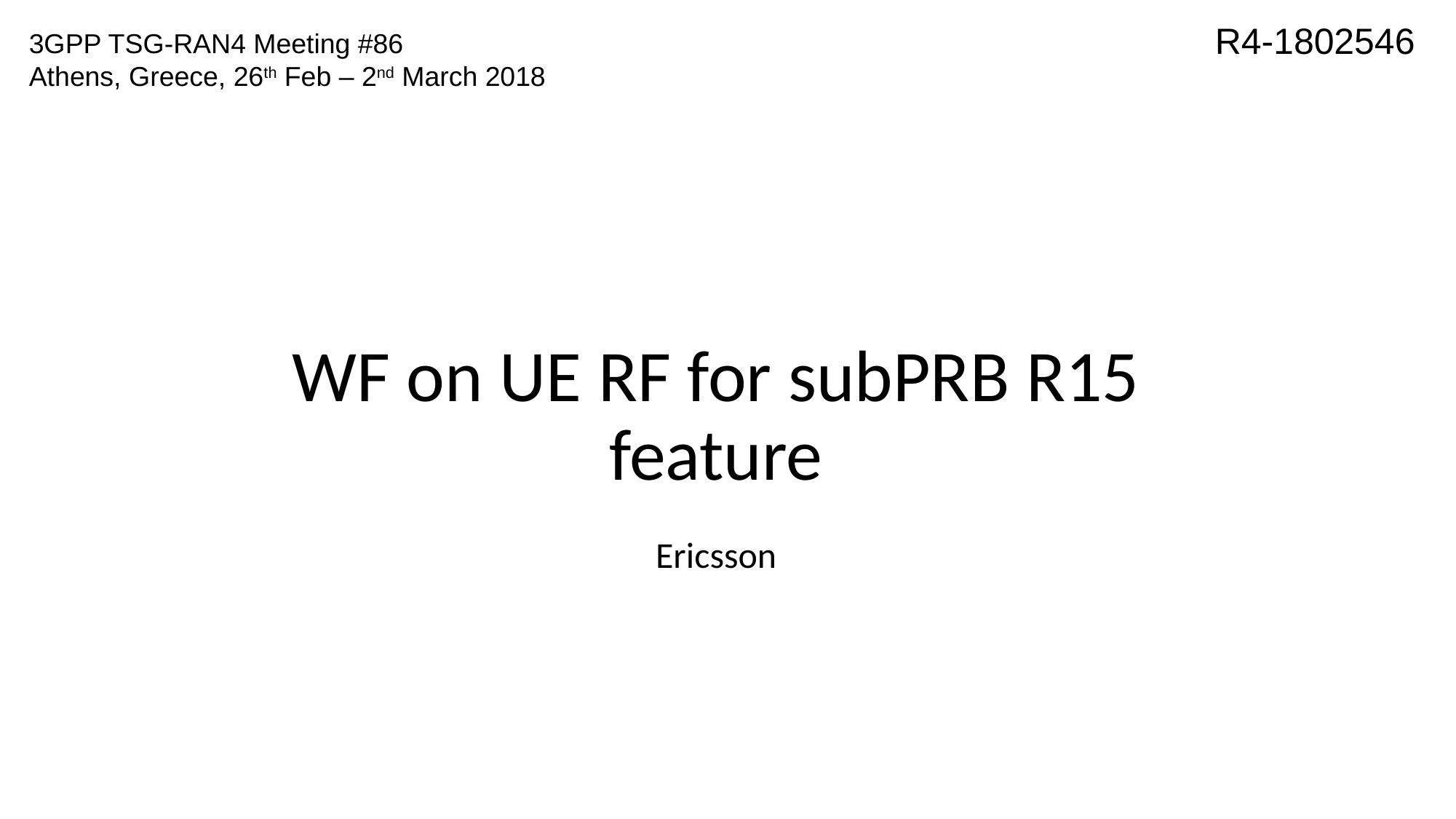

R4-1802546
3GPP TSG-RAN4 Meeting #86
Athens, Greece, 26th Feb – 2nd March 2018
# WF on UE RF for subPRB R15 feature
Ericsson